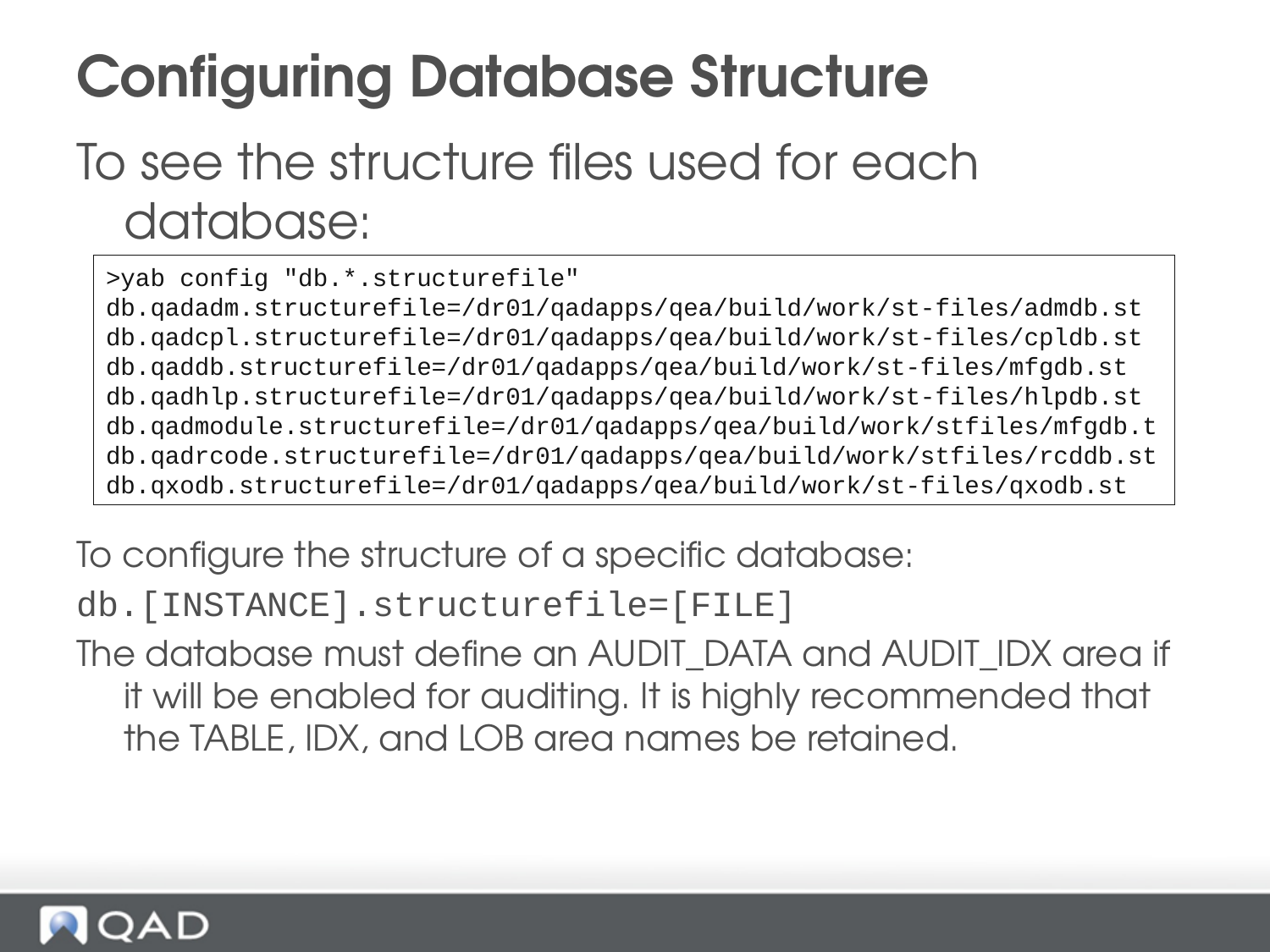

# Configuring Database Structure
To see the structure files used for each database:

To configure the structure of a specific database:
db.[INSTANCE].structurefile=[FILE]
The database must define an AUDIT_DATA and AUDIT_IDX area if it will be enabled for auditing. It is highly recommended that the TABLE, IDX, and LOB area names be retained.
>yab config "db.*.structurefile"
db.qadadm.structurefile=/dr01/qadapps/qea/build/work/st-files/admdb.st
db.qadcpl.structurefile=/dr01/qadapps/qea/build/work/st-files/cpldb.st
db.qaddb.structurefile=/dr01/qadapps/qea/build/work/st-files/mfgdb.st
db.qadhlp.structurefile=/dr01/qadapps/qea/build/work/st-files/hlpdb.st
db.qadmodule.structurefile=/dr01/qadapps/qea/build/work/stfiles/mfgdb.t
db.qadrcode.structurefile=/dr01/qadapps/qea/build/work/stfiles/rcddb.st
db.qxodb.structurefile=/dr01/qadapps/qea/build/work/st-files/qxodb.st